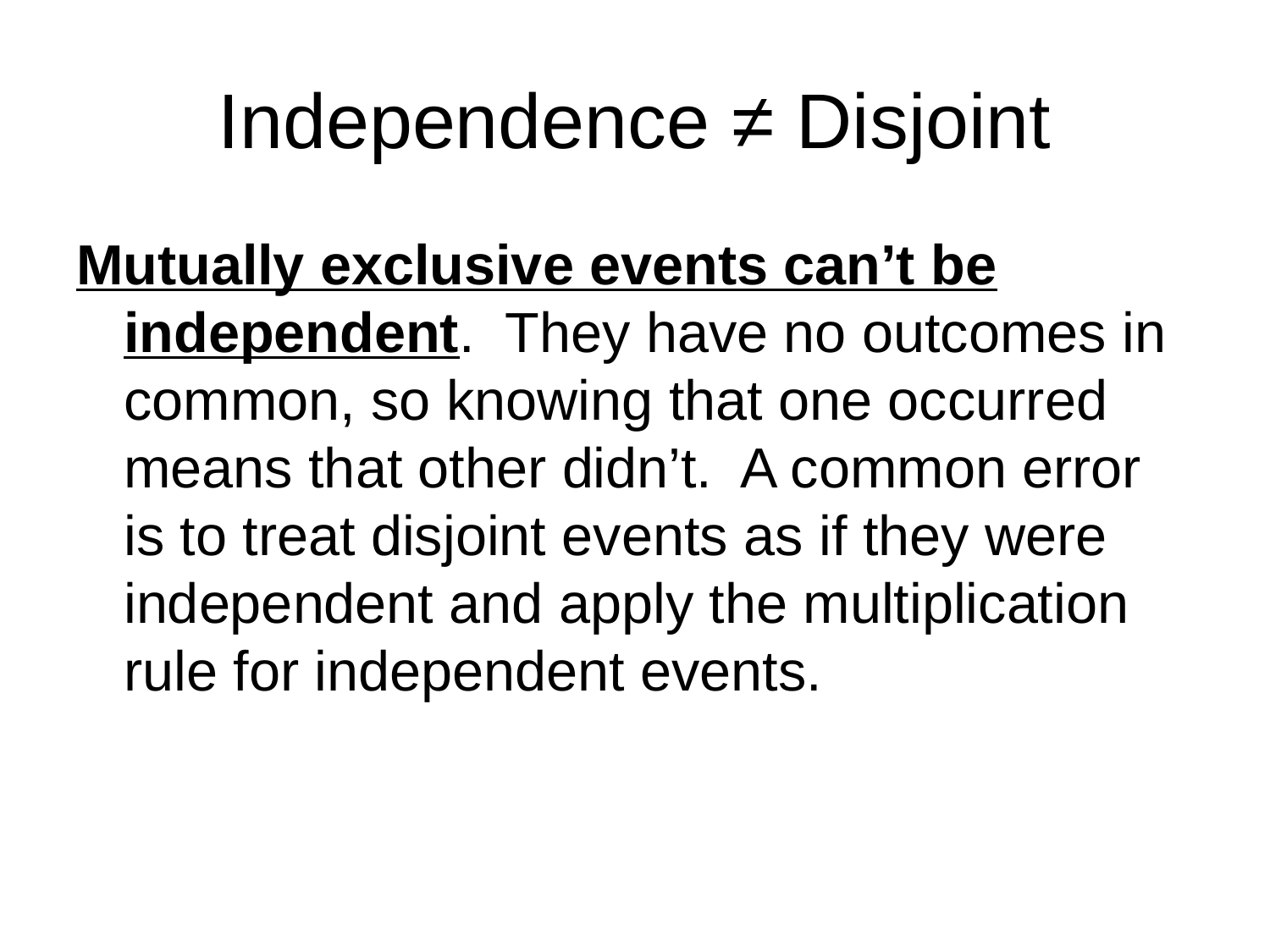

# Independence ≠ Disjoint
Mutually exclusive events can’t be independent.  They have no outcomes in common, so knowing that one occurred means that other didn’t.  A common error is to treat disjoint events as if they were independent and apply the multiplication rule for independent events.